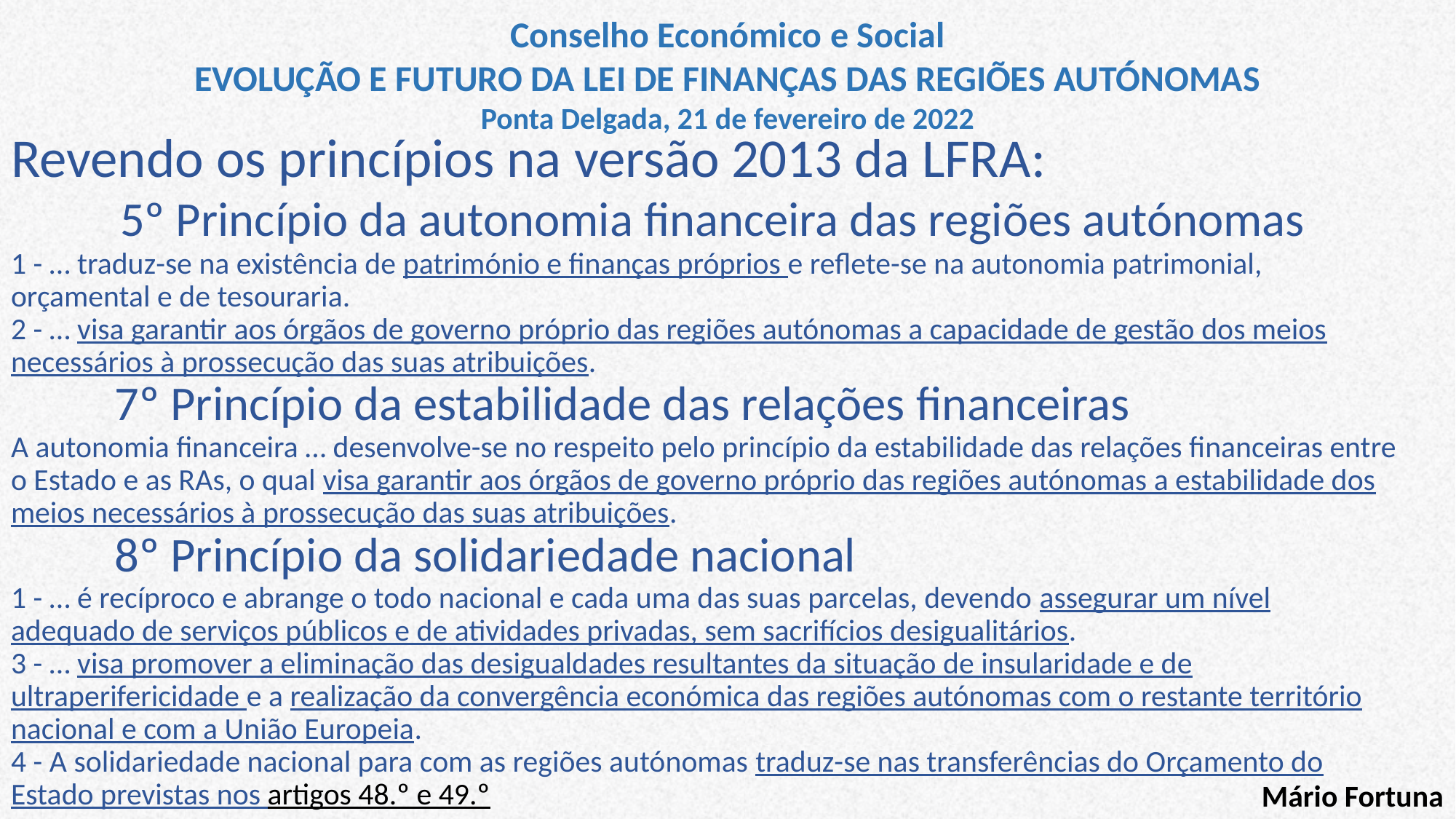

Conselho Económico e Social
EVOLUÇÃO E FUTURO DA LEI DE FINANÇAS DAS REGIÕES AUTÓNOMAS
Ponta Delgada, 21 de fevereiro de 2022
# Revendo os princípios na versão 2013 da LFRA: 5º Princípio da autonomia financeira das regiões autónomas 1 - … traduz-se na existência de património e finanças próprios e reflete-se na autonomia patrimonial, orçamental e de tesouraria. 2 - … visa garantir aos órgãos de governo próprio das regiões autónomas a capacidade de gestão dos meios necessários à prossecução das suas atribuições. 7º Princípio da estabilidade das relações financeiras A autonomia financeira … desenvolve-se no respeito pelo princípio da estabilidade das relações financeiras entre o Estado e as RAs, o qual visa garantir aos órgãos de governo próprio das regiões autónomas a estabilidade dos meios necessários à prossecução das suas atribuições. 8º Princípio da solidariedade nacional 1 - … é recíproco e abrange o todo nacional e cada uma das suas parcelas, devendo assegurar um nível adequado de serviços públicos e de atividades privadas, sem sacrifícios desigualitários. 3 - … visa promover a eliminação das desigualdades resultantes da situação de insularidade e de ultraperifericidade e a realização da convergência económica das regiões autónomas com o restante território nacional e com a União Europeia. 4 - A solidariedade nacional para com as regiões autónomas traduz-se nas transferências do Orçamento do Estado previstas nos artigos 48.º e 49.º
Mário Fortuna